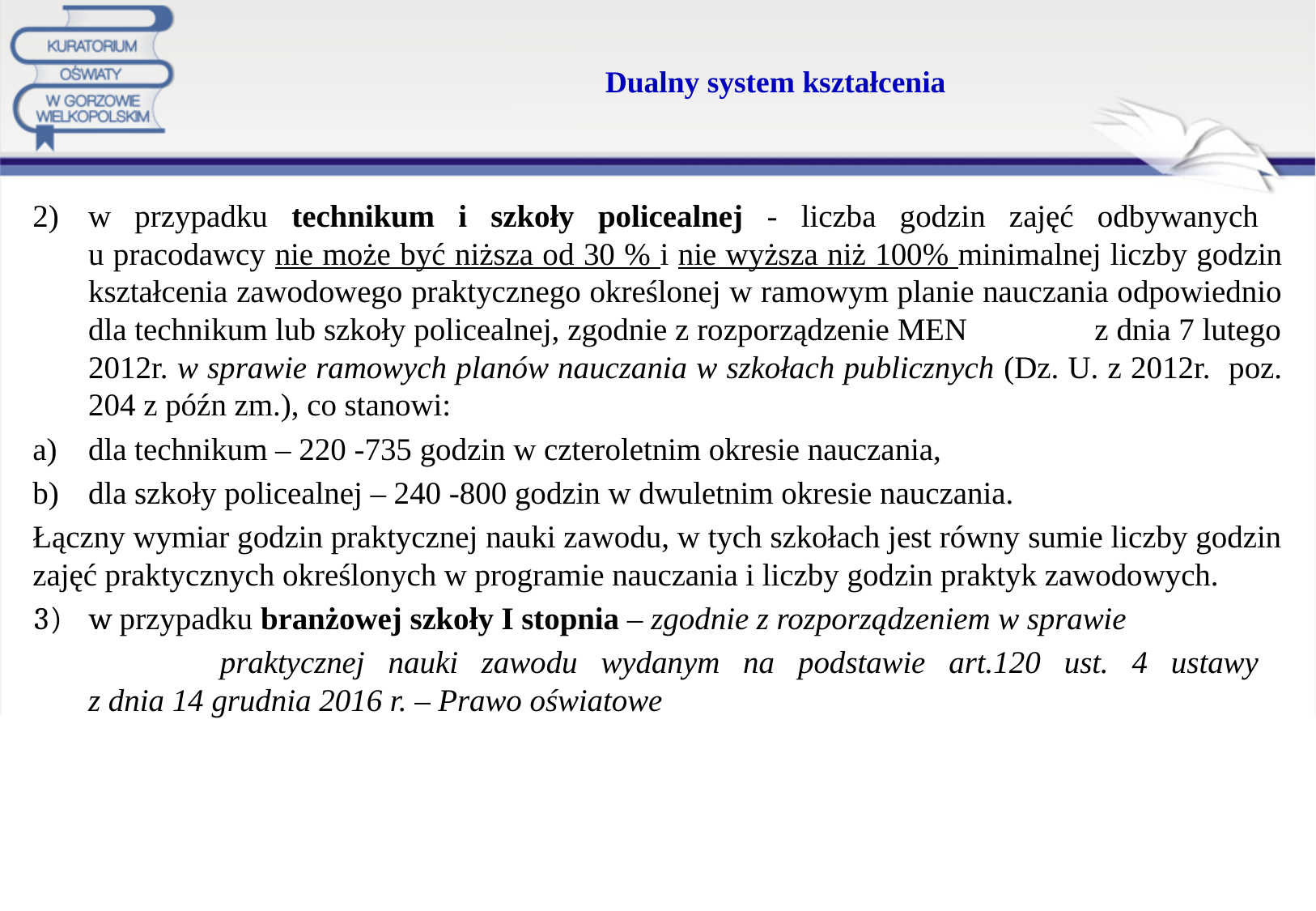

# Dualny system kształcenia
w przypadku technikum i szkoły policealnej - liczba godzin zajęć odbywanych
u pracodawcy nie może być niższa od 30 % i nie wyższa niż 100% minimalnej liczby godzin kształcenia zawodowego praktycznego określonej w ramowym planie nauczania odpowiednio dla technikum lub szkoły policealnej, zgodnie z rozporządzenie MEN                z dnia 7 lutego 2012r. w sprawie ramowych planów nauczania w szkołach publicznych (Dz. U. z 2012r.  poz. 204 z późn zm.), co stanowi:
dla technikum – 220 -735 godzin w czteroletnim okresie nauczania,
dla szkoły policealnej – 240 -800 godzin w dwuletnim okresie nauczania.
Łączny wymiar godzin praktycznej nauki zawodu, w tych szkołach jest równy sumie liczby godzin zajęć praktycznych określonych w programie nauczania i liczby godzin praktyk zawodowych.
w przypadku branżowej szkoły I stopnia – zgodnie z rozporządzeniem w sprawie
        praktycznej nauki zawodu wydanym na podstawie art.120 ust. 4 ustawy
z dnia 14 grudnia 2016 r. – Prawo oświatowe